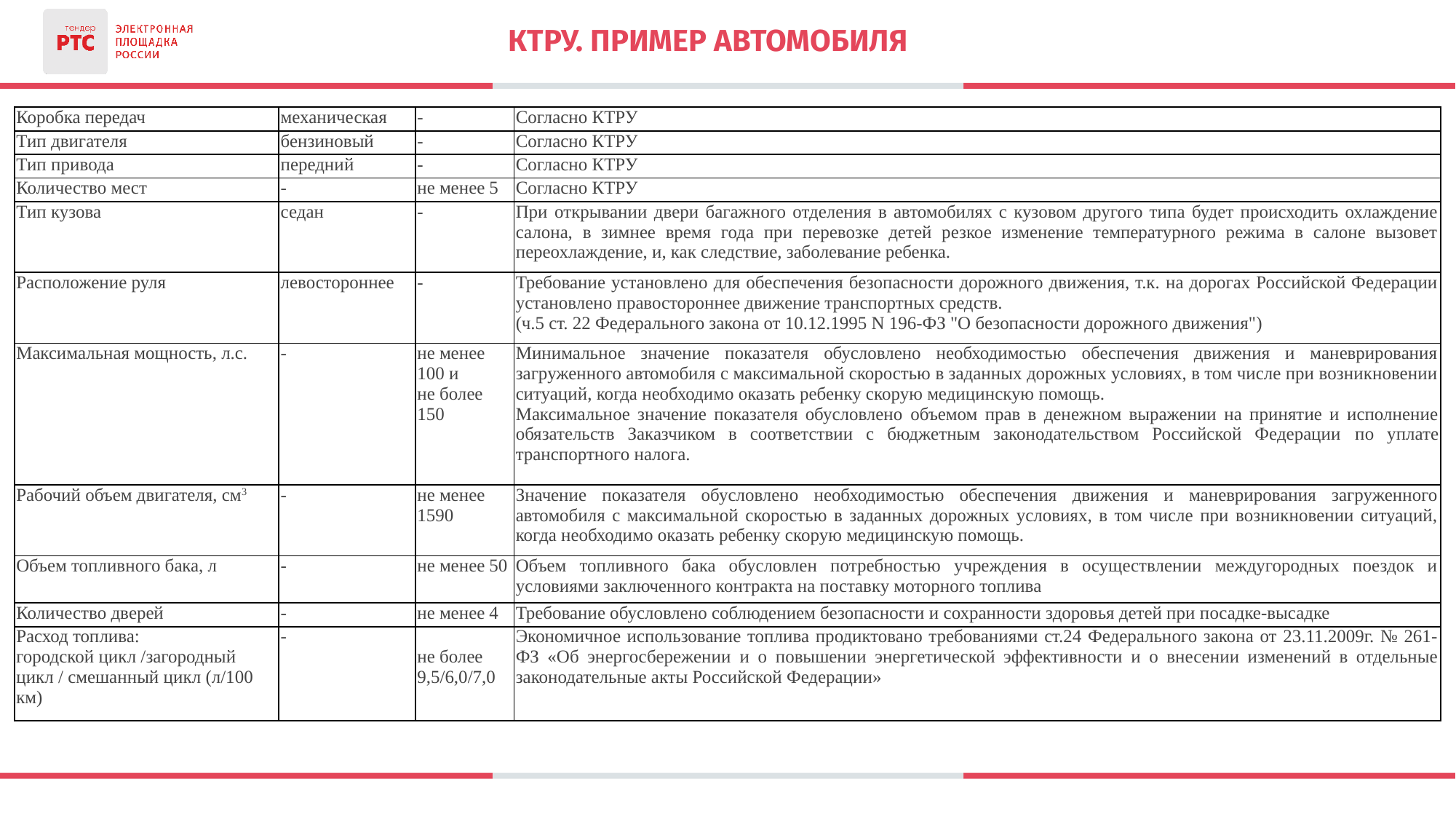

# КТРУ. Пример автомобиля
| Коробка передач | механическая | - | Согласно КТРУ |
| --- | --- | --- | --- |
| Тип двигателя | бензиновый | - | Согласно КТРУ |
| Тип привода | передний | - | Согласно КТРУ |
| Количество мест | - | не менее 5 | Согласно КТРУ |
| Тип кузова | седан | - | При открывании двери багажного отделения в автомобилях с кузовом другого типа будет происходить охлаждение салона, в зимнее время года при перевозке детей резкое изменение температурного режима в салоне вызовет переохлаждение, и, как следствие, заболевание ребенка. |
| Расположение руля | левостороннее | - | Требование установлено для обеспечения безопасности дорожного движения, т.к. на дорогах Российской Федерации установлено правостороннее движение транспортных средств. (ч.5 ст. 22 Федерального закона от 10.12.1995 N 196-ФЗ "О безопасности дорожного движения") |
| Максимальная мощность, л.с. | - | не менее 100 и не более 150 | Минимальное значение показателя обусловлено необходимостью обеспечения движения и маневрирования загруженного автомобиля с максимальной скоростью в заданных дорожных условиях, в том числе при возникновении ситуаций, когда необходимо оказать ребенку скорую медицинскую помощь. Максимальное значение показателя обусловлено объемом прав в денежном выражении на принятие и исполнение обязательств Заказчиком в соответствии с бюджетным законодательством Российской Федерации по уплате транспортного налога. |
| Рабочий объем двигателя, см3 | - | не менее 1590 | Значение показателя обусловлено необходимостью обеспечения движения и маневрирования загруженного автомобиля с максимальной скоростью в заданных дорожных условиях, в том числе при возникновении ситуаций, когда необходимо оказать ребенку скорую медицинскую помощь. |
| Объем топливного бака, л | - | не менее 50 | Объем топливного бака обусловлен потребностью учреждения в осуществлении междугородных поездок и условиями заключенного контракта на поставку моторного топлива |
| Количество дверей | - | не менее 4 | Требование обусловлено соблюдением безопасности и сохранности здоровья детей при посадке-высадке |
| Расход топлива: городской цикл /загородный цикл / смешанный цикл (л/100 км) | - | не более 9,5/6,0/7,0 | Экономичное использование топлива продиктовано требованиями ст.24 Федерального закона от 23.11.2009г. № 261-ФЗ «Об энергосбережении и о повышении энергетической эффективности и о внесении изменений в отдельные законодательные акты Российской Федерации» |